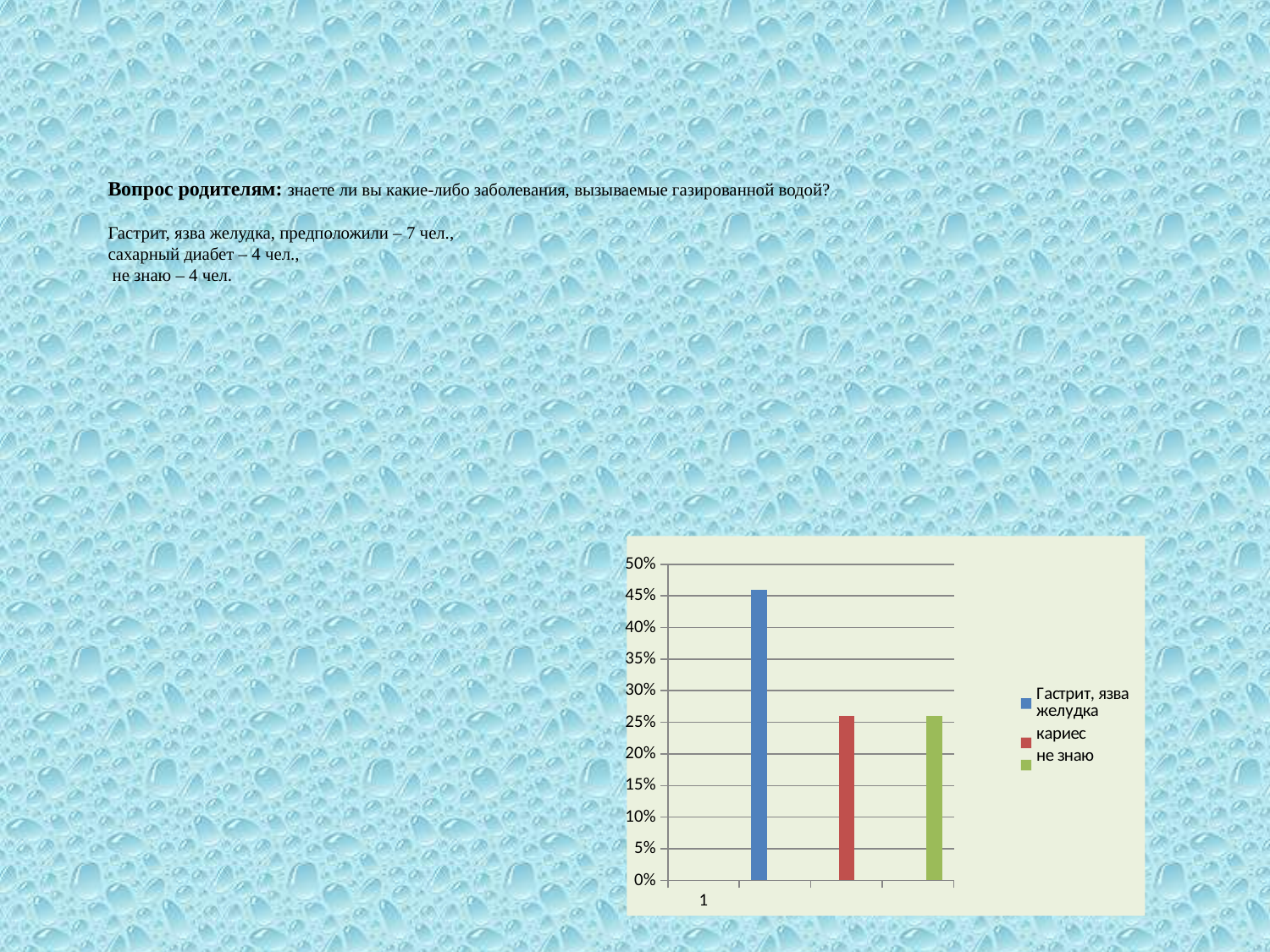

# Вопрос родителям: знаете ли вы какие-либо заболевания, вызываемые газированной водой? Гастрит, язва желудка, предположили – 7 чел., сахарный диабет – 4 чел., не знаю – 4 чел.

### Chart

| Category | Гастрит, язва желудка | кариес  | не знаю |
|---|---|---|---|